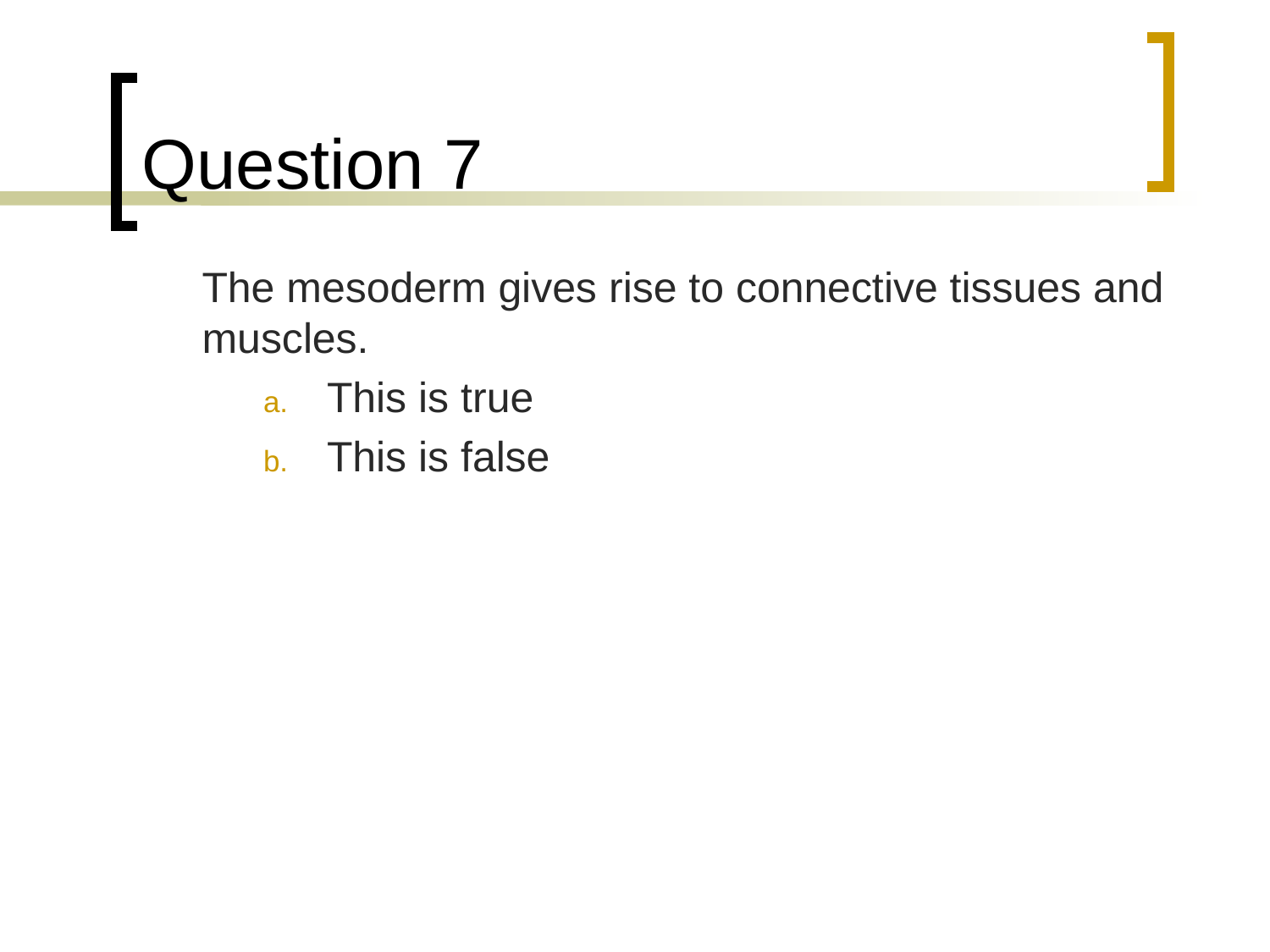

# Question 7
	The mesoderm gives rise to connective tissues and muscles.
This is true
This is false